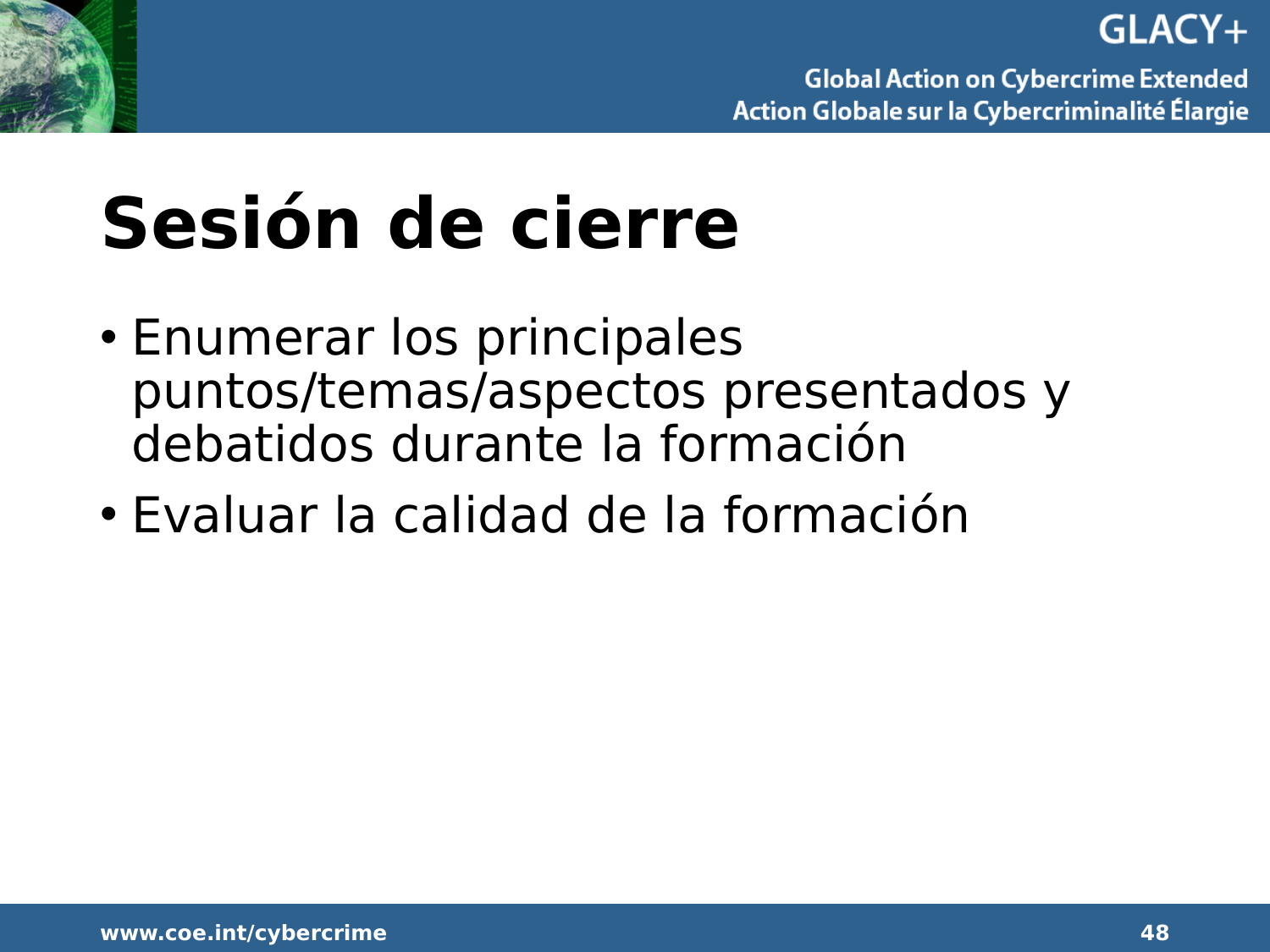

# Sesión de cierre
Enumerar los principales puntos/temas/aspectos presentados y debatidos durante la formación
Evaluar la calidad de la formación
www.coe.int/cybercrime
48